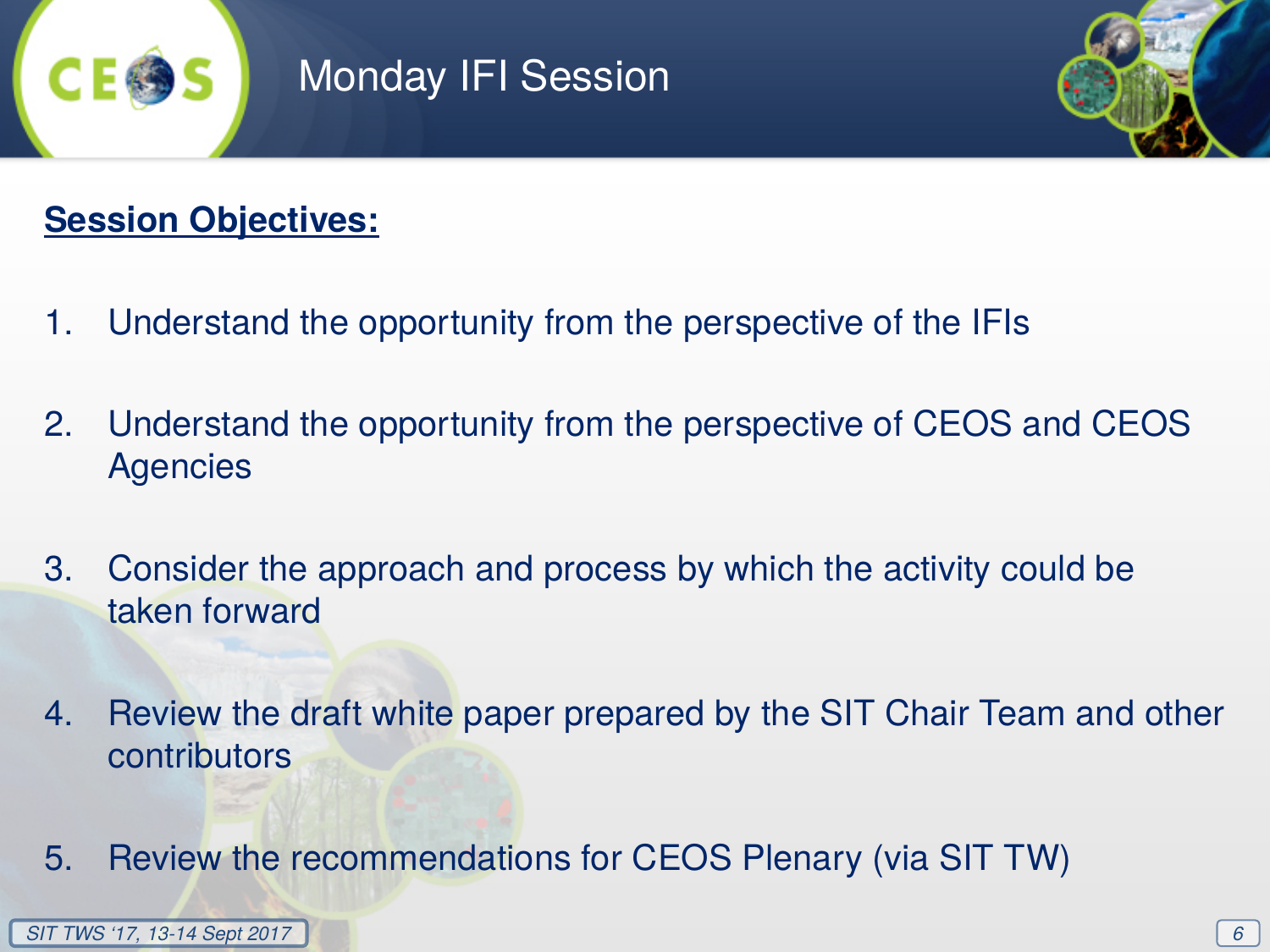

Monday IFI Session
Session Objectives:

Understand the opportunity from the perspective of the IFIs

Understand the opportunity from the perspective of CEOS and CEOS Agencies

Consider the approach and process by which the activity could be taken forward

Review the draft white paper prepared by the SIT Chair Team and other contributors

Review the recommendations for CEOS Plenary (via SIT TW)

6